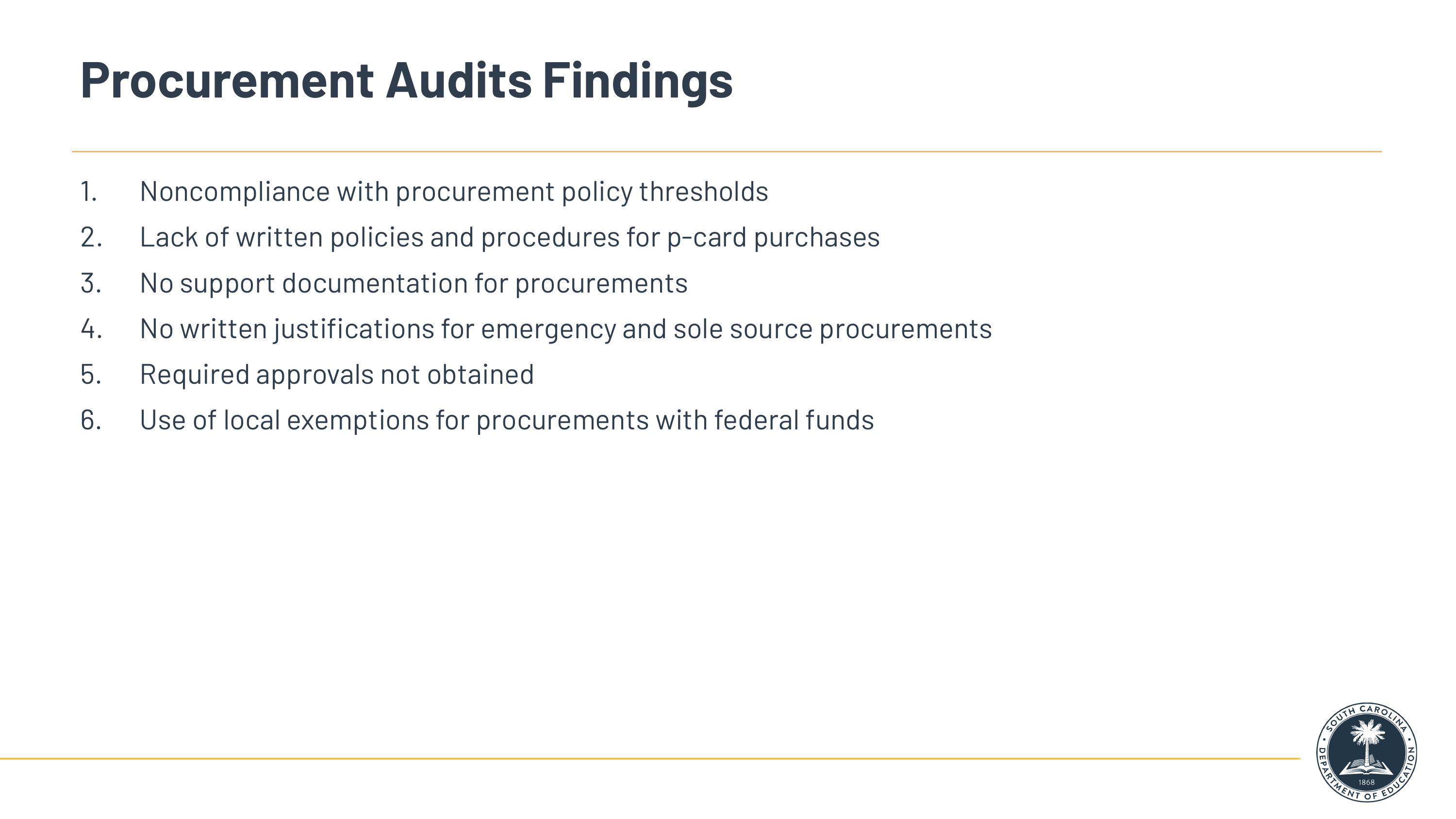

# Procurement Audits Findings
Noncompliance with procurement policy thresholds
Lack of written policies and procedures for p-card purchases
No support documentation for procurements
No written justifications for emergency and sole source procurements
Required approvals not obtained
Use of local exemptions for procurements with federal funds